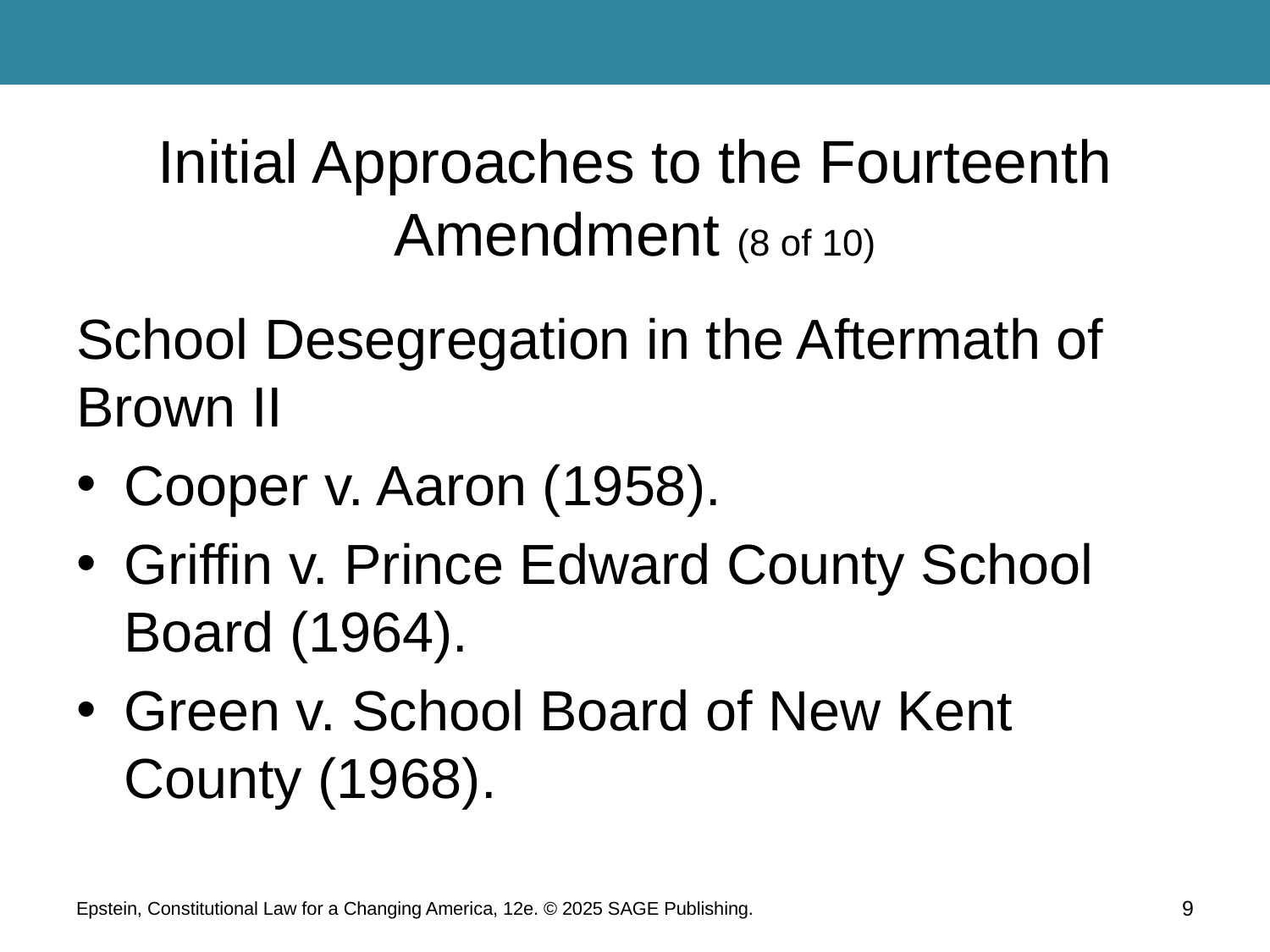

# Initial Approaches to the Fourteenth Amendment (8 of 10)
School Desegregation in the Aftermath of Brown II
Cooper v. Aaron (1958).
Griffin v. Prince Edward County School Board (1964).
Green v. School Board of New Kent County (1968).
Epstein, Constitutional Law for a Changing America, 12e. © 2025 SAGE Publishing.
9